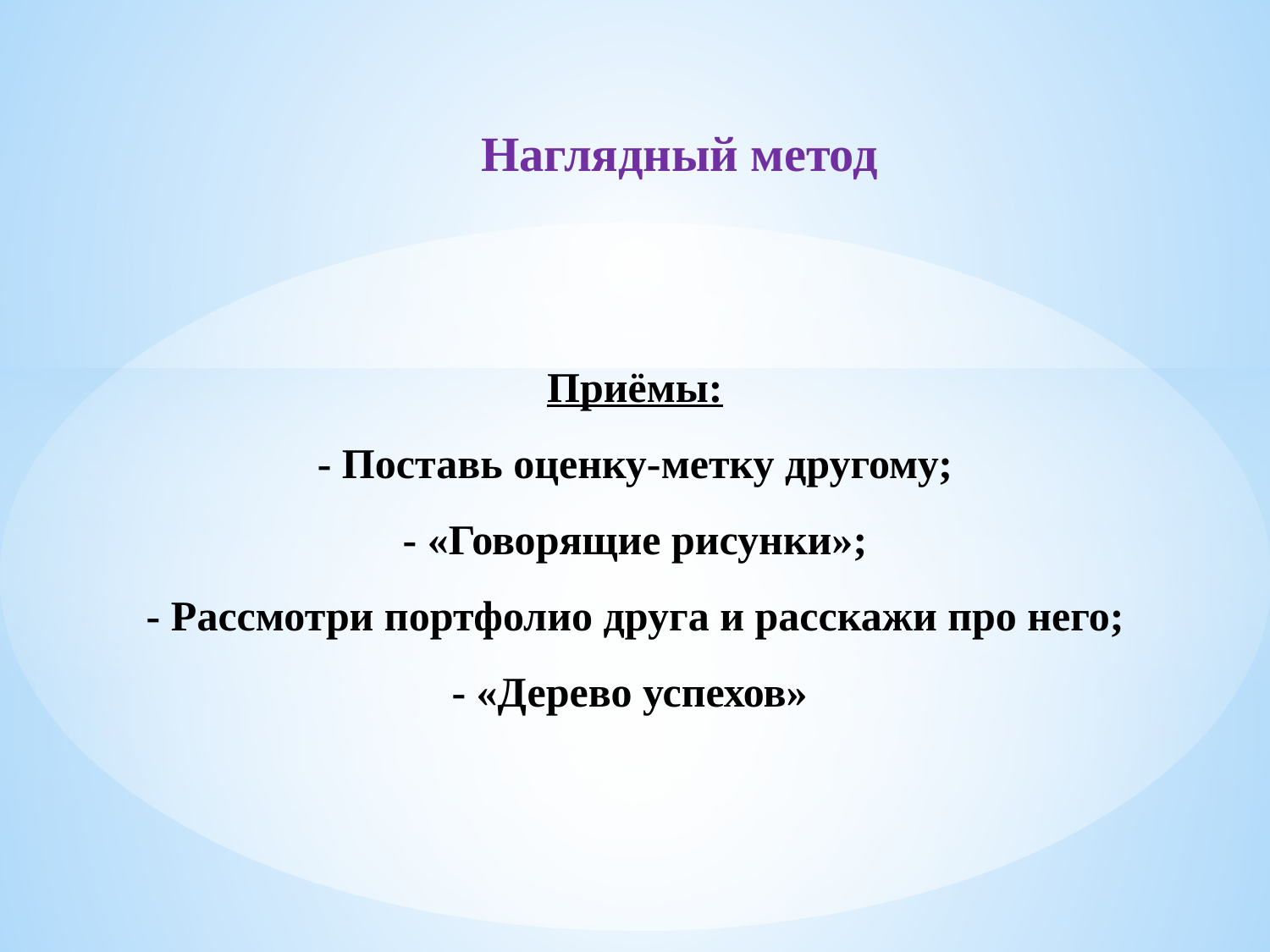

Наглядный метод
# Приёмы: - Поставь оценку-метку другому; - «Говорящие рисунки»; - Рассмотри портфолио друга и расскажи про него; - «Дерево успехов»